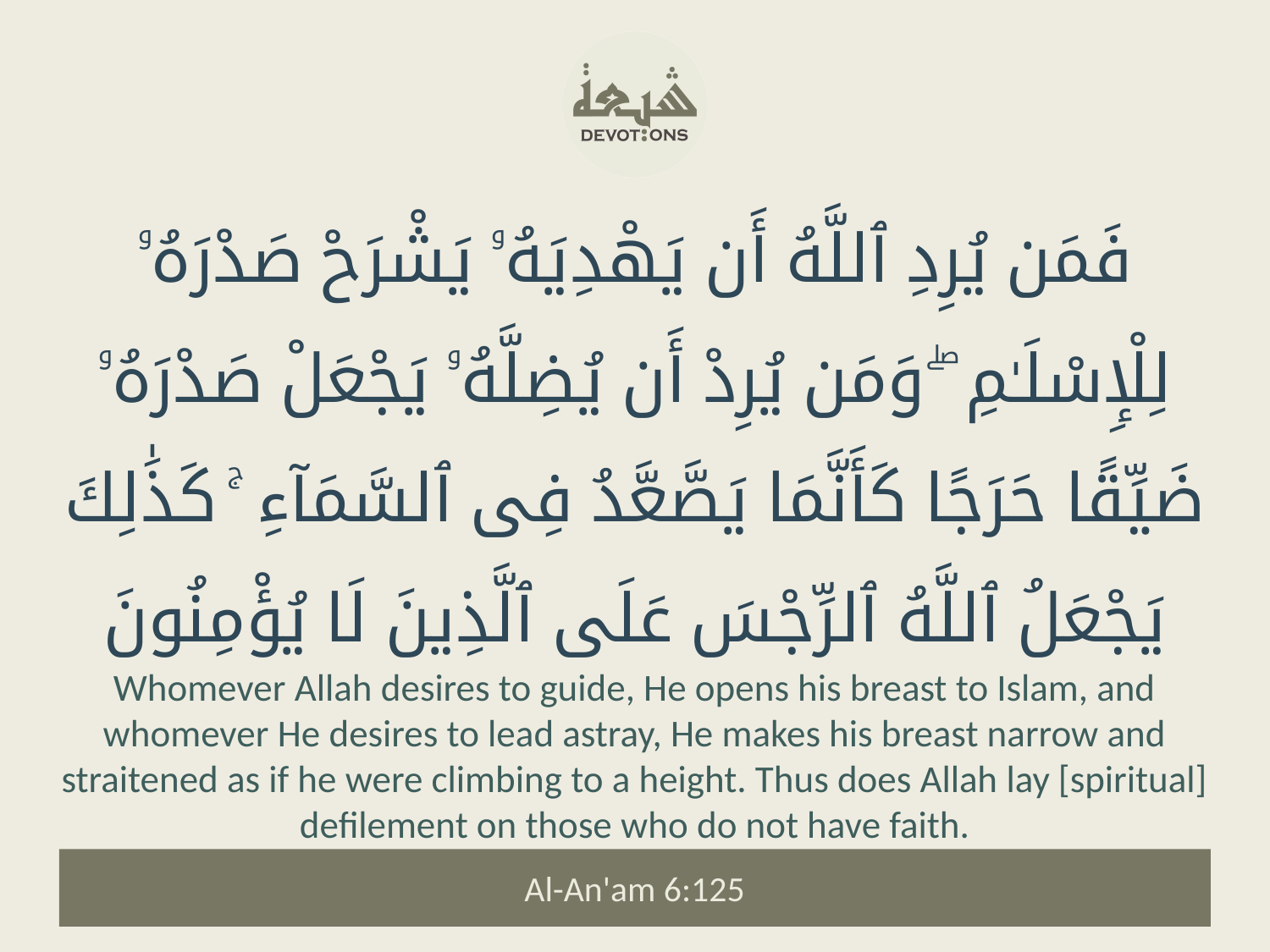

فَمَن يُرِدِ ٱللَّهُ أَن يَهْدِيَهُۥ يَشْرَحْ صَدْرَهُۥ لِلْإِسْلَـٰمِ ۖ وَمَن يُرِدْ أَن يُضِلَّهُۥ يَجْعَلْ صَدْرَهُۥ ضَيِّقًا حَرَجًا كَأَنَّمَا يَصَّعَّدُ فِى ٱلسَّمَآءِ ۚ كَذَٰلِكَ يَجْعَلُ ٱللَّهُ ٱلرِّجْسَ عَلَى ٱلَّذِينَ لَا يُؤْمِنُونَ
Whomever Allah desires to guide, He opens his breast to Islam, and whomever He desires to lead astray, He makes his breast narrow and straitened as if he were climbing to a height. Thus does Allah lay [spiritual] defilement on those who do not have faith.
Al-An'am 6:125